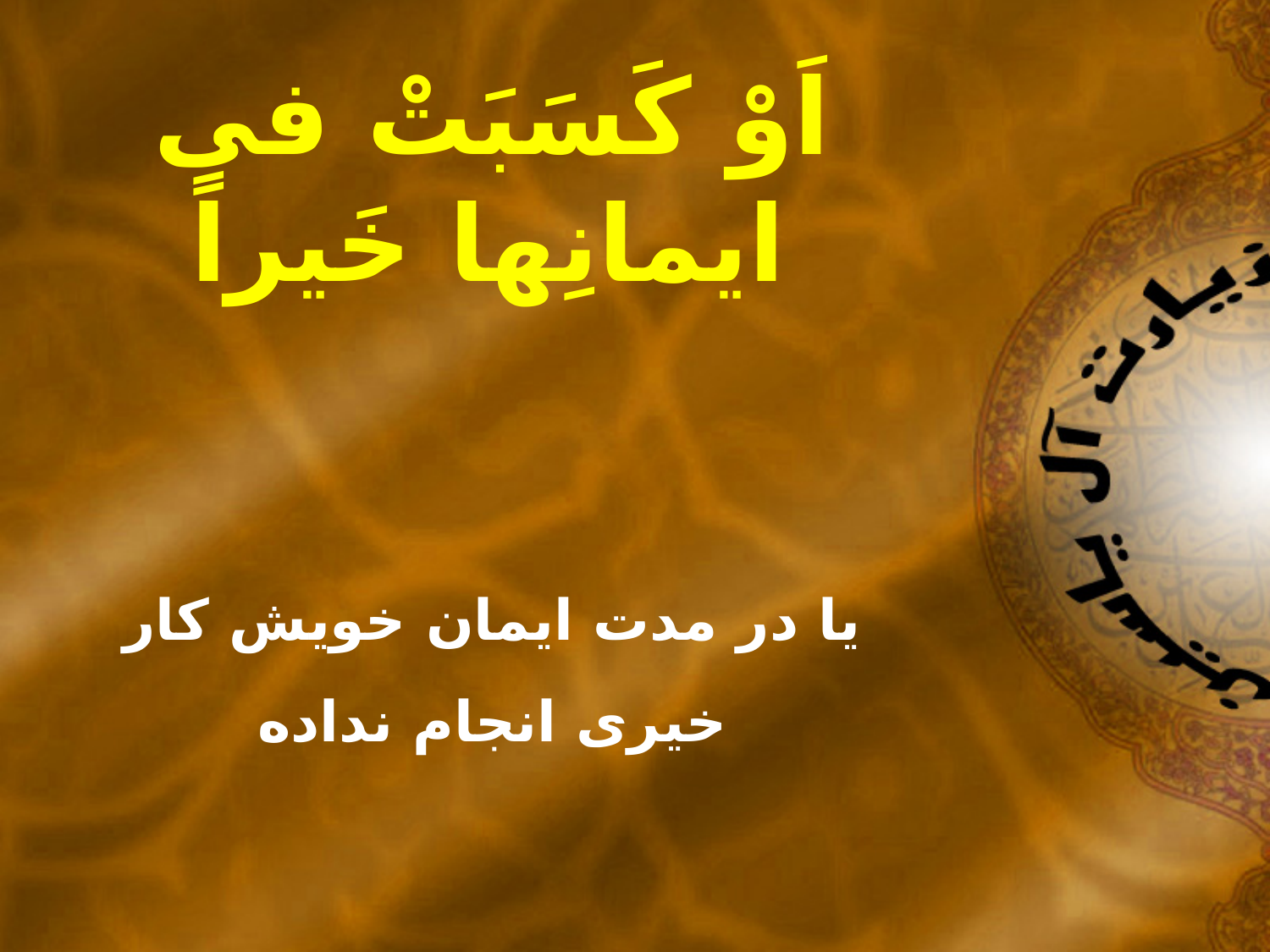

اَوْ کَسَبَتْ فى ايمانِها خَيراً
يا در مدت ايمان خويش کار خيرى انجام نداده